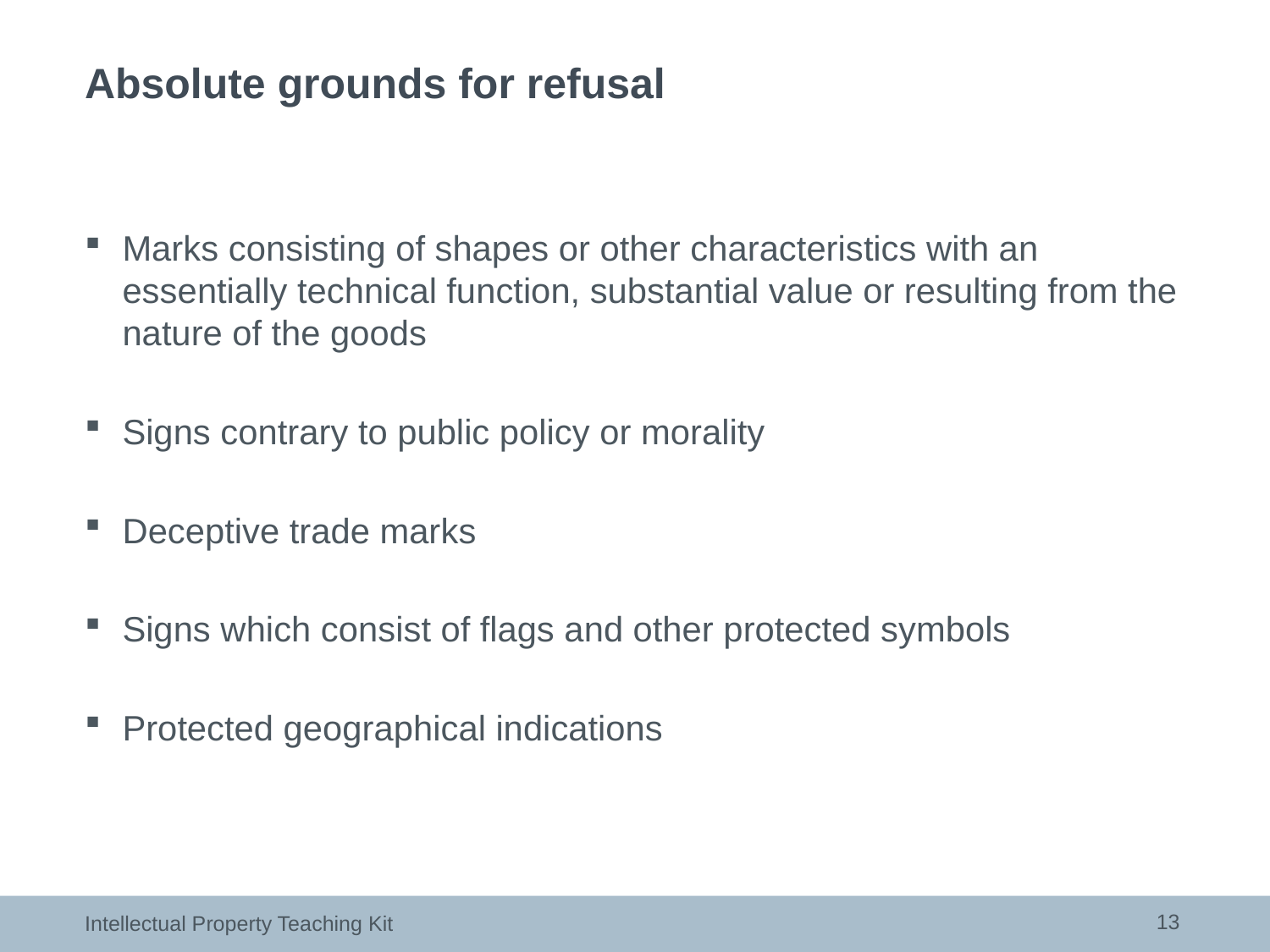

# Absolute grounds for refusal
Marks consisting of shapes or other characteristics with an essentially technical function, substantial value or resulting from the nature of the goods

Signs contrary to public policy or morality

Deceptive trade marks

Signs which consist of flags and other protected symbols

Protected geographical indications

13
Intellectual Property Teaching Kit